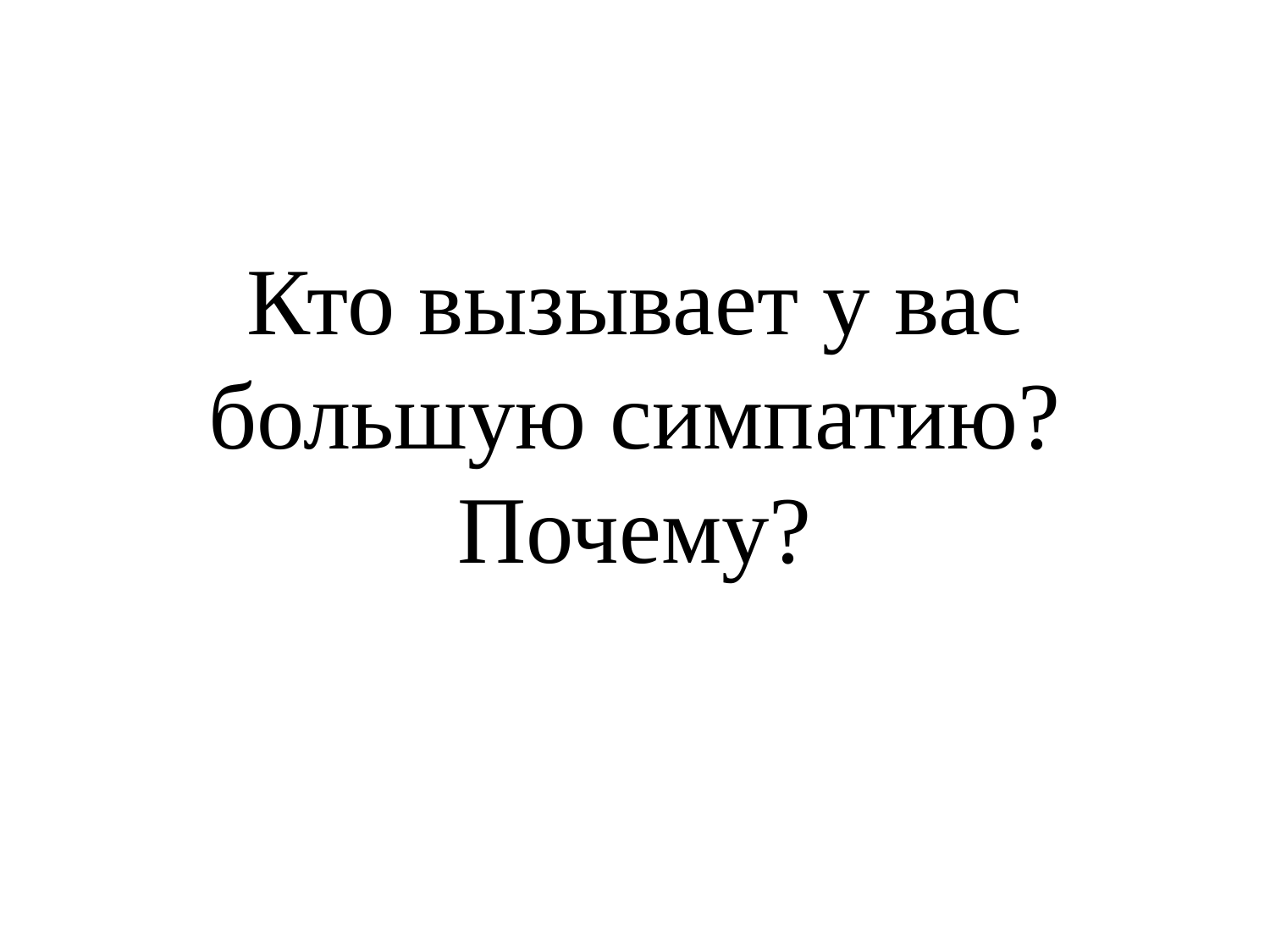

# Кто вызывает у вас большую симпатию? Почему?